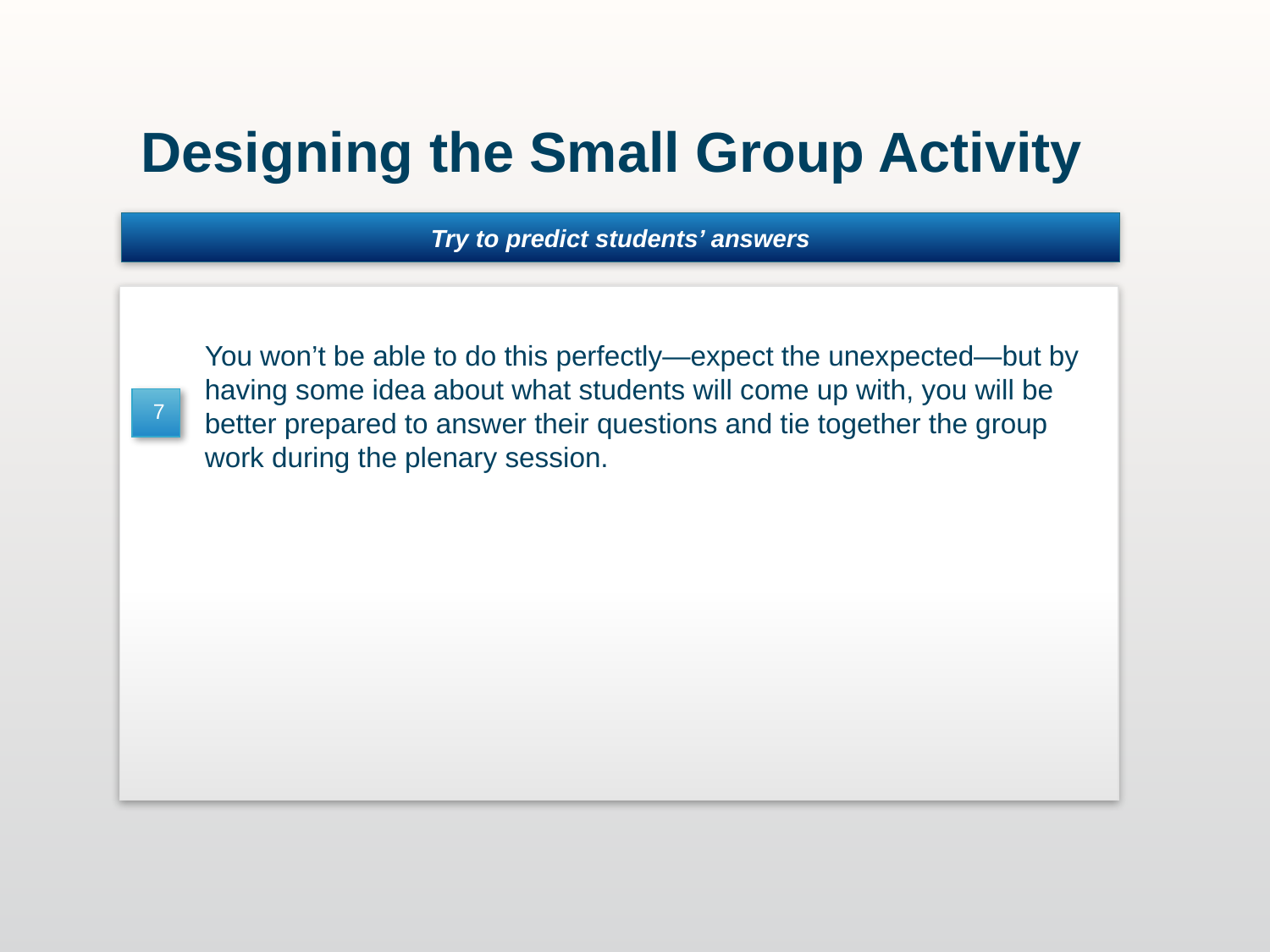

Designing the Small Group Activity
Try to predict students’ answers

Templates
You won’t be able to do this perfectly—expect the unexpected—but by having some idea about what students will come up with, you will be better prepared to answer their questions and tie together the group work during the plenary session.

7